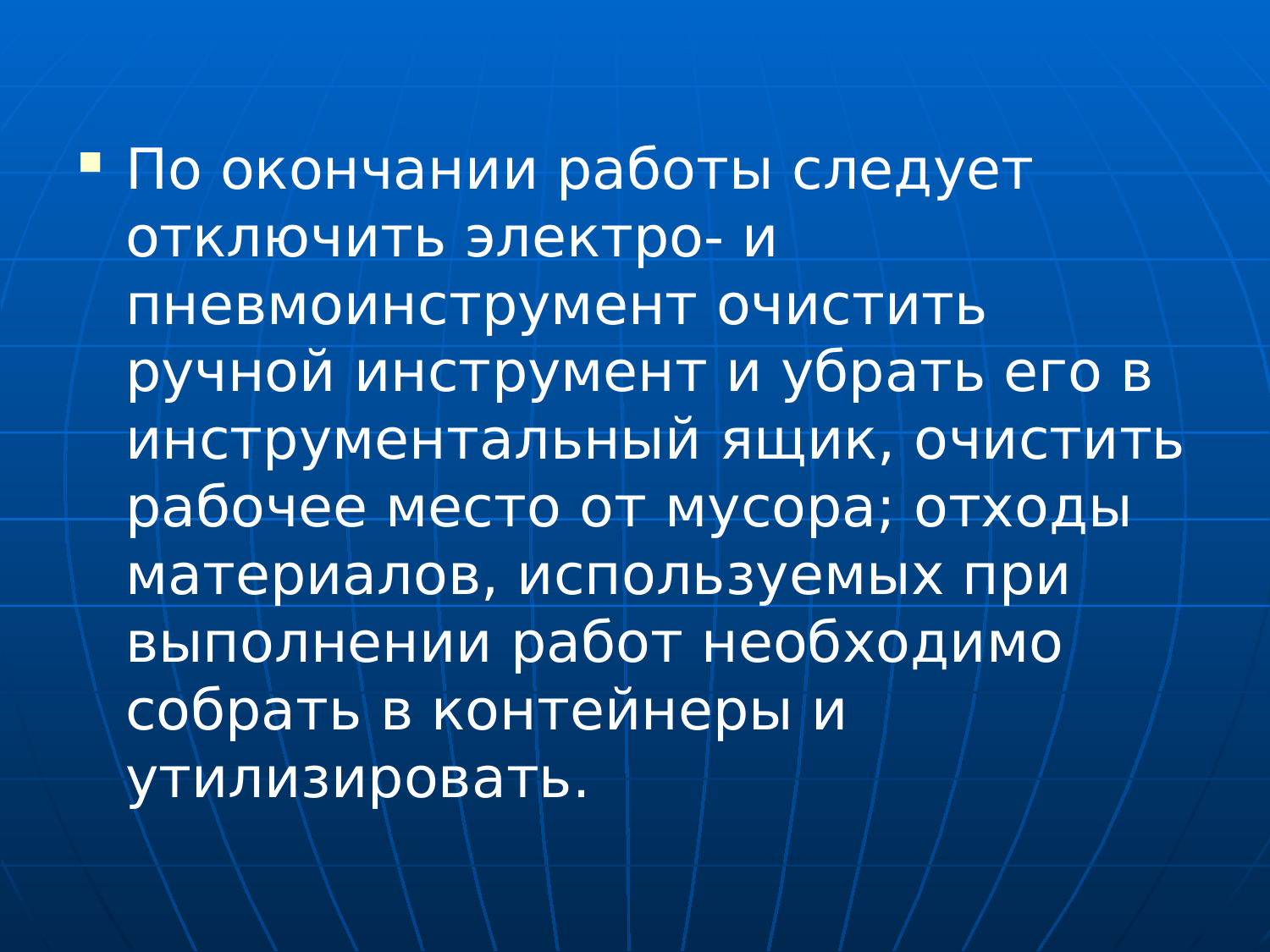

По окончании работы следует отключить электро- и пневмоинструмент очистить ручной инструмент и убрать его в инструментальный ящик, очистить рабочее место от мусора; отходы материалов, используемых при выполнении работ необходимо собрать в контейнеры и утилизировать.